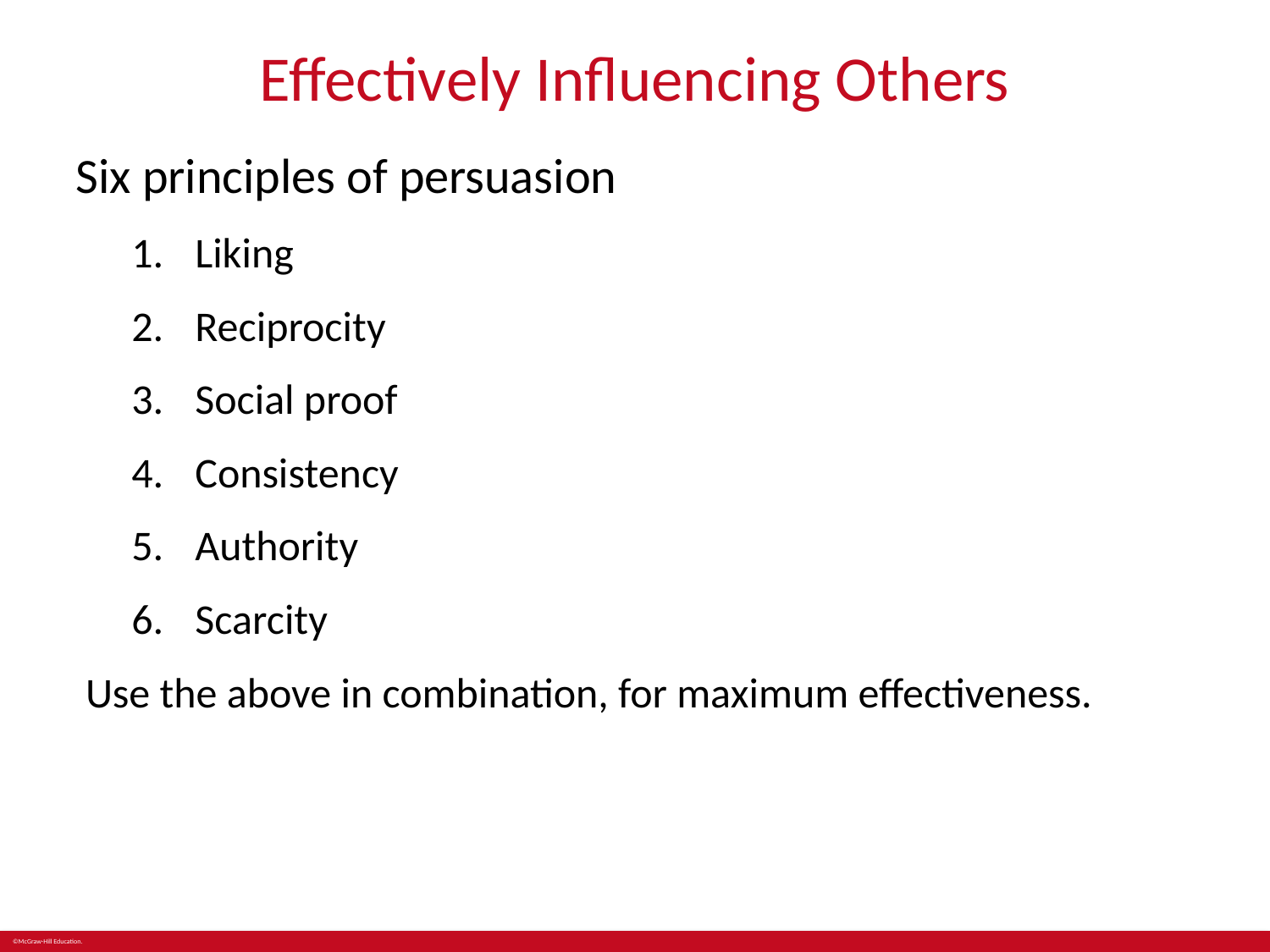

# Effectively Influencing Others
Six principles of persuasion
Liking
Reciprocity
Social proof
Consistency
Authority
Scarcity
 Use the above in combination, for maximum effectiveness.